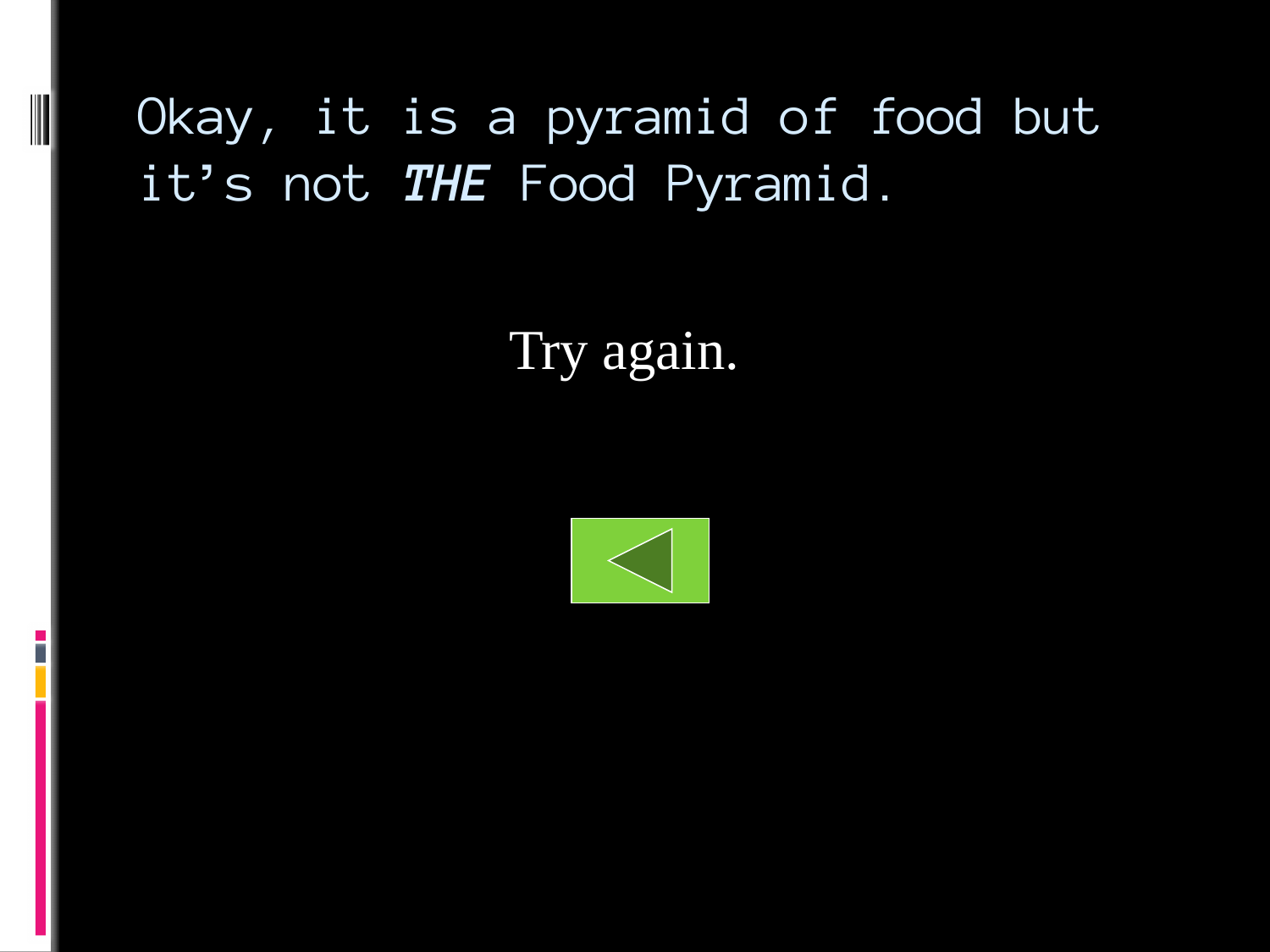

# Okay, it is a pyramid of food but it’s not THE Food Pyramid.
Try again.